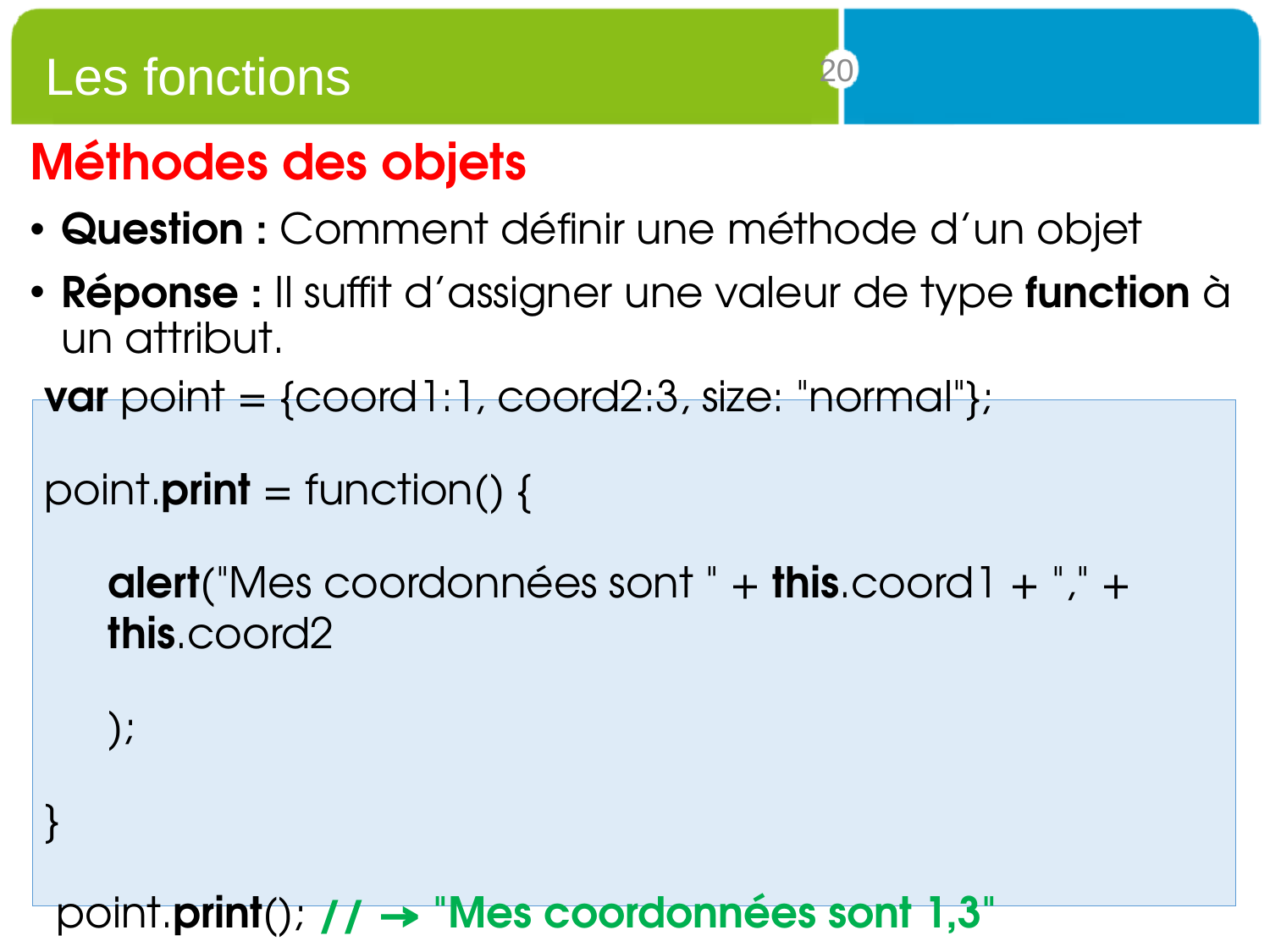

# Les fonctions
20
Méthodes des objets
Question : Comment définir une méthode d’un objet
Réponse : Il suffit d’assigner une valeur de type function à un attribut.

var point = {coord1:1, coord2:3, size: "normal"};
point.print = function() {
alert("Mes coordonnées sont " + this.coord1 + "," + this.coord2
);
}
 point.print(); // → "Mes coordonnées sont 1,3"